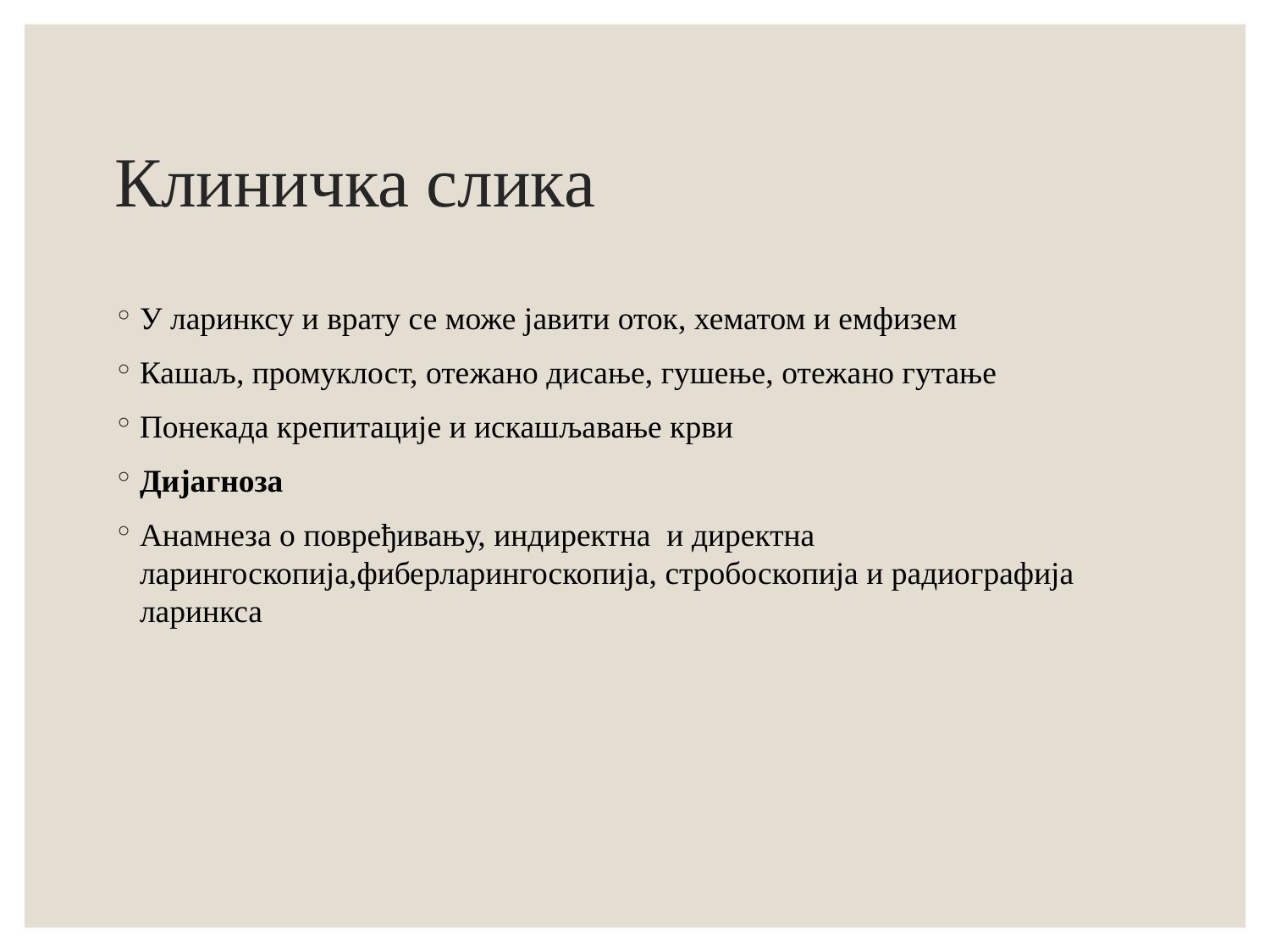

# Клиничка слика
У ларинксу и врату се може јавити оток, хематом и емфизем
Кашаљ, промуклост, отежано дисање, гушење, отежано гутање
Понекада крепитације и искашљавање крви
Дијагноза
Анамнеза о повређивању, индиректна  и директна ларингоскопија,фиберларингоскопија, стробоскопија и радиографија ларинкса